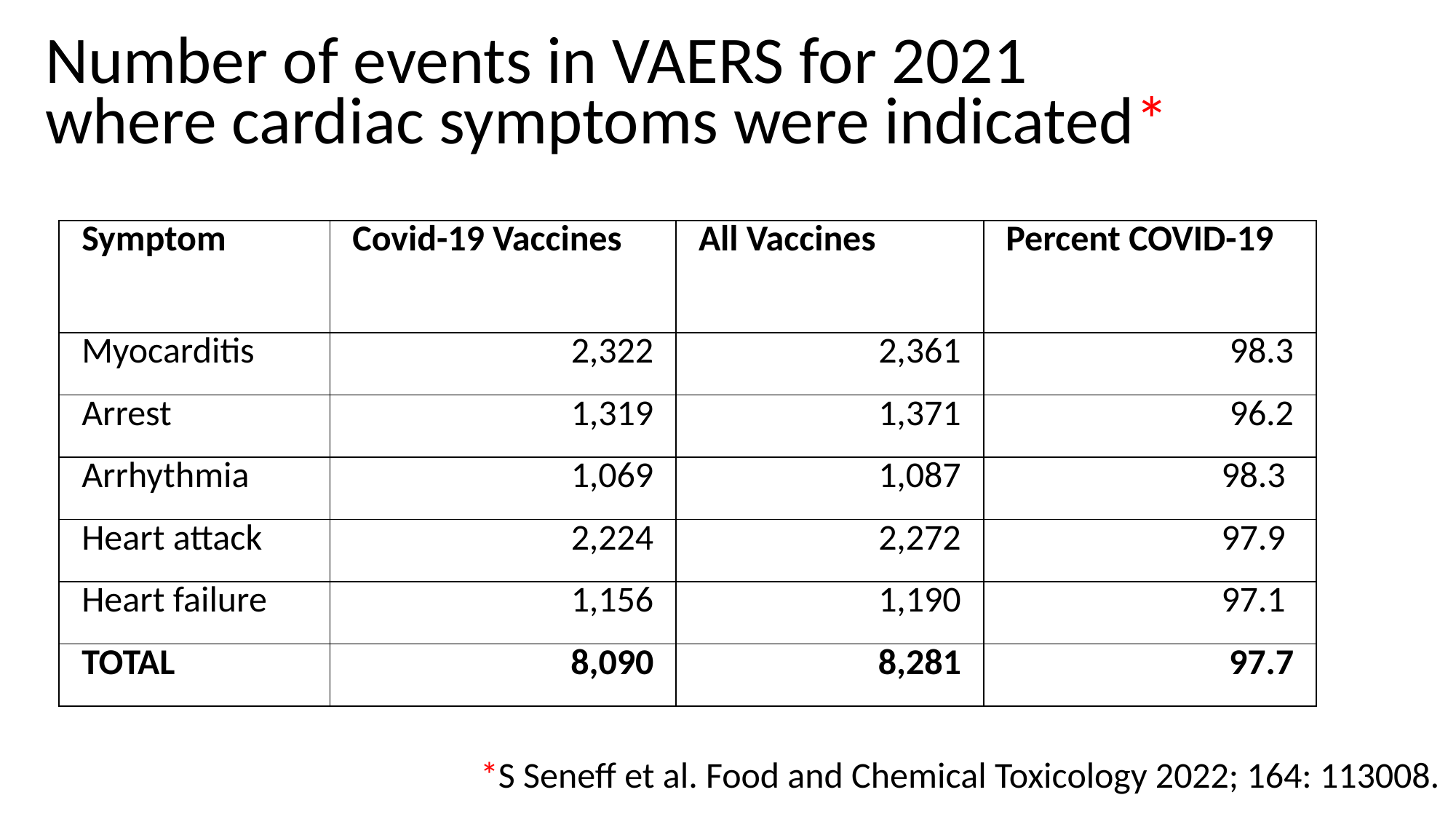

# Number of events in VAERS for 2021 where cardiac symptoms were indicated*
| Symptom | Covid-19 Vaccines | All Vaccines | Percent COVID-19 |
| --- | --- | --- | --- |
| Myocarditis | 2,322 | 2,361 | 98.3 |
| Arrest | 1,319 | 1,371 | 96.2 |
| Arrhythmia | 1,069 | 1,087 | 98.3 |
| Heart attack | 2,224 | 2,272 | 97.9 |
| Heart failure | 1,156 | 1,190 | 97.1 |
| TOTAL | 8,090 | 8,281 | 97.7 |
*S Seneff et al. Food and Chemical Toxicology 2022; 164: 113008.